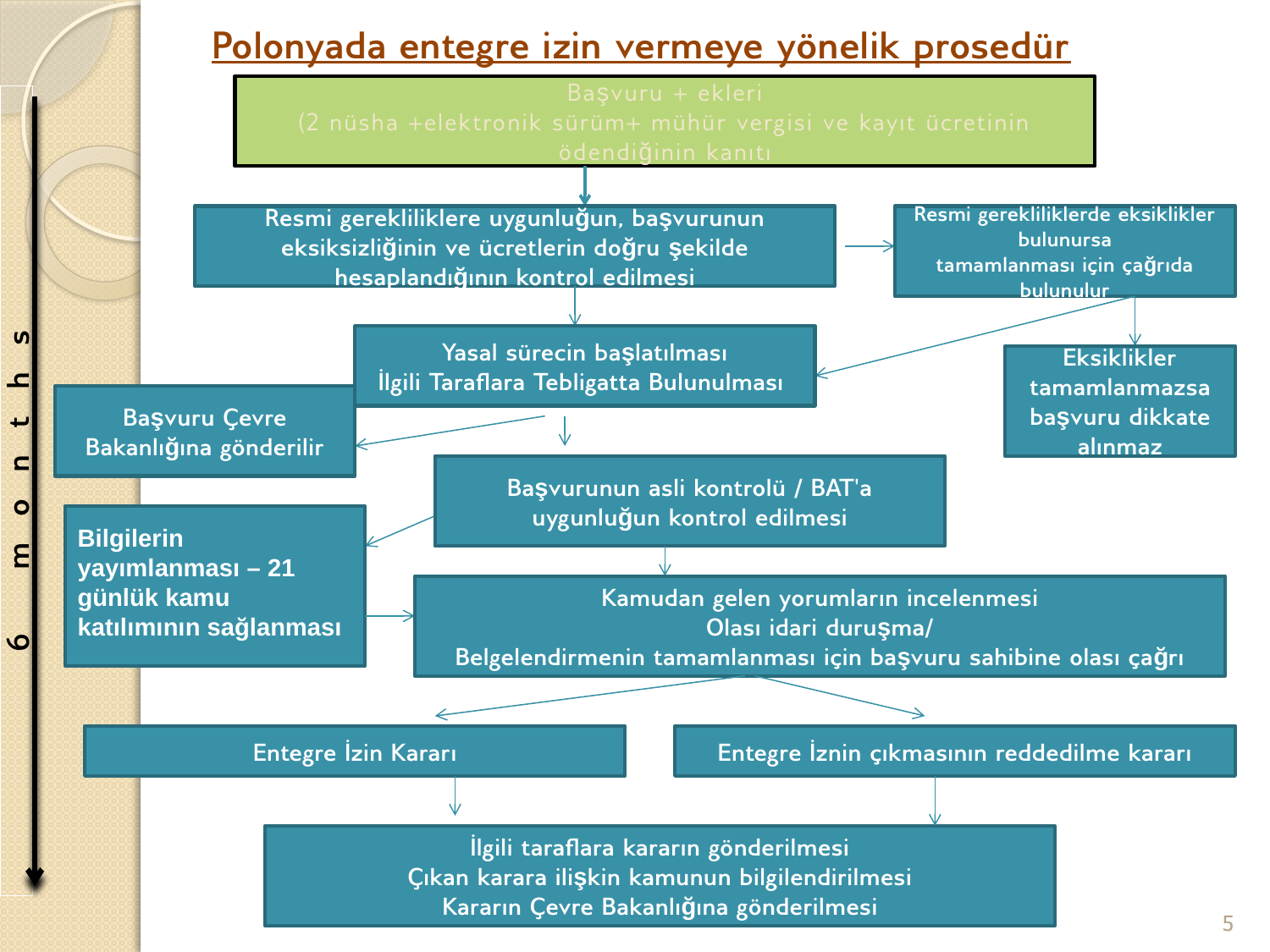

# Polonyada entegre izin vermeye yönelik prosedür
Başvuru + ekleri
(2 nüsha +elektronik sürüm+ mühür vergisi ve kayıt ücretinin ödendiğinin kanıtı
6 months
Resmi gerekliliklere uygunluğun, başvurunun eksiksizliğinin ve ücretlerin doğru şekilde hesaplandığının kontrol edilmesi
Resmi gerekliliklerde eksiklikler bulunursa
tamamlanması için çağrıda bulunulur
Yasal sürecin başlatılması
İlgili Taraflara Tebligatta Bulunulması
Eksiklikler tamamlanmazsa başvuru dikkate alınmaz
Başvuru Çevre Bakanlığına gönderilir
Başvurunun asli kontrolü / BAT'a uygunluğun kontrol edilmesi

Bilgilerin
yayımlanması – 21 günlük kamu katılımının sağlanması
Kamudan gelen yorumların incelenmesi
Olası idari duruşma/
Belgelendirmenin tamamlanması için başvuru sahibine olası çağrı
Entegre İzin Kararı
Entegre İznin çıkmasının reddedilme kararı
İlgili taraflara kararın gönderilmesi
Çıkan karara ilişkin kamunun bilgilendirilmesi
Kararın Çevre Bakanlığına gönderilmesi
5